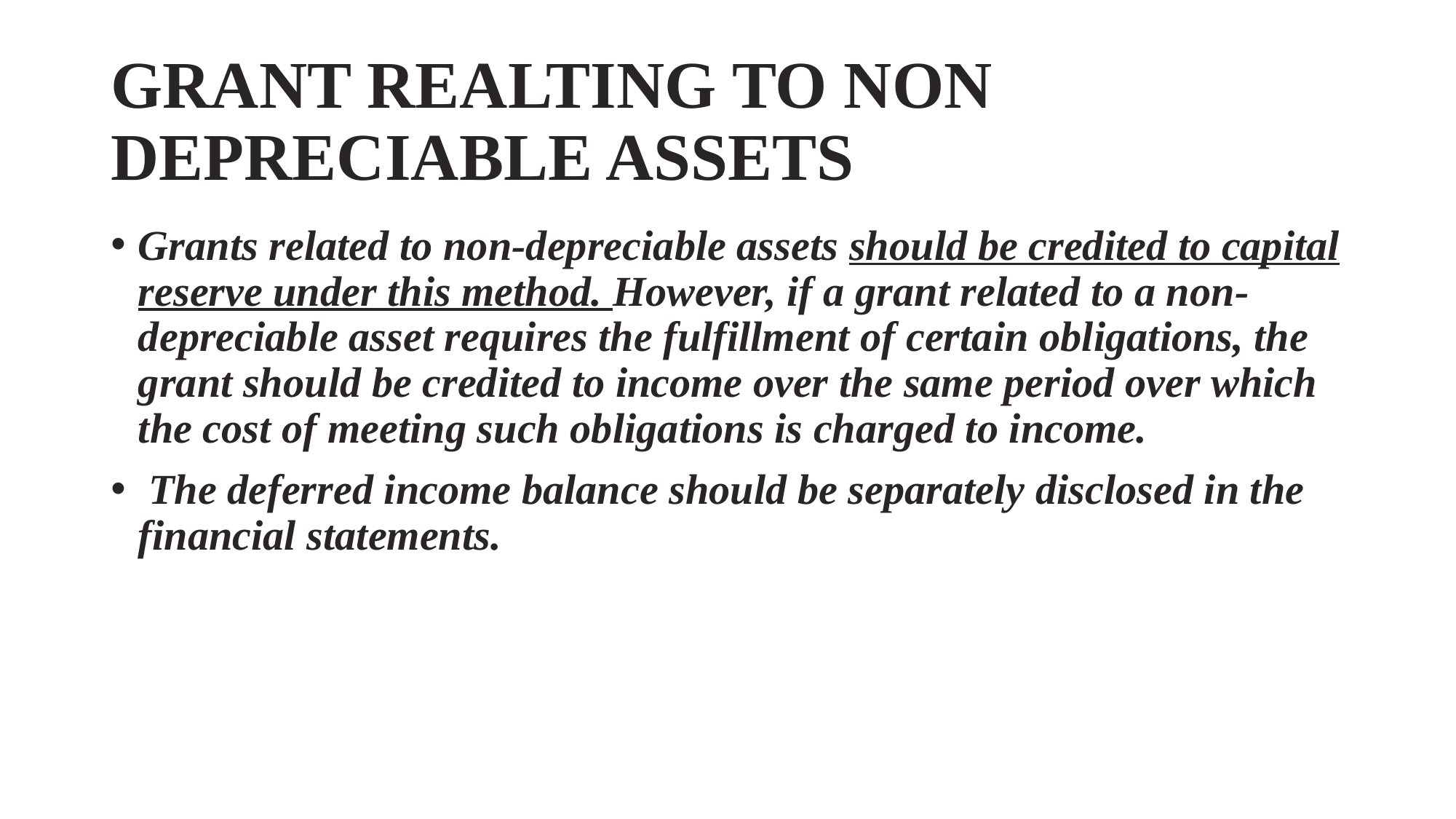

# GRANT REALTING TO NON DEPRECIABLE ASSETS
Grants related to non-depreciable assets should be credited to capital reserve under this method. However, if a grant related to a non-depreciable asset requires the fulfillment of certain obligations, the grant should be credited to income over the same period over which the cost of meeting such obligations is charged to income.
 The deferred income balance should be separately disclosed in the financial statements.